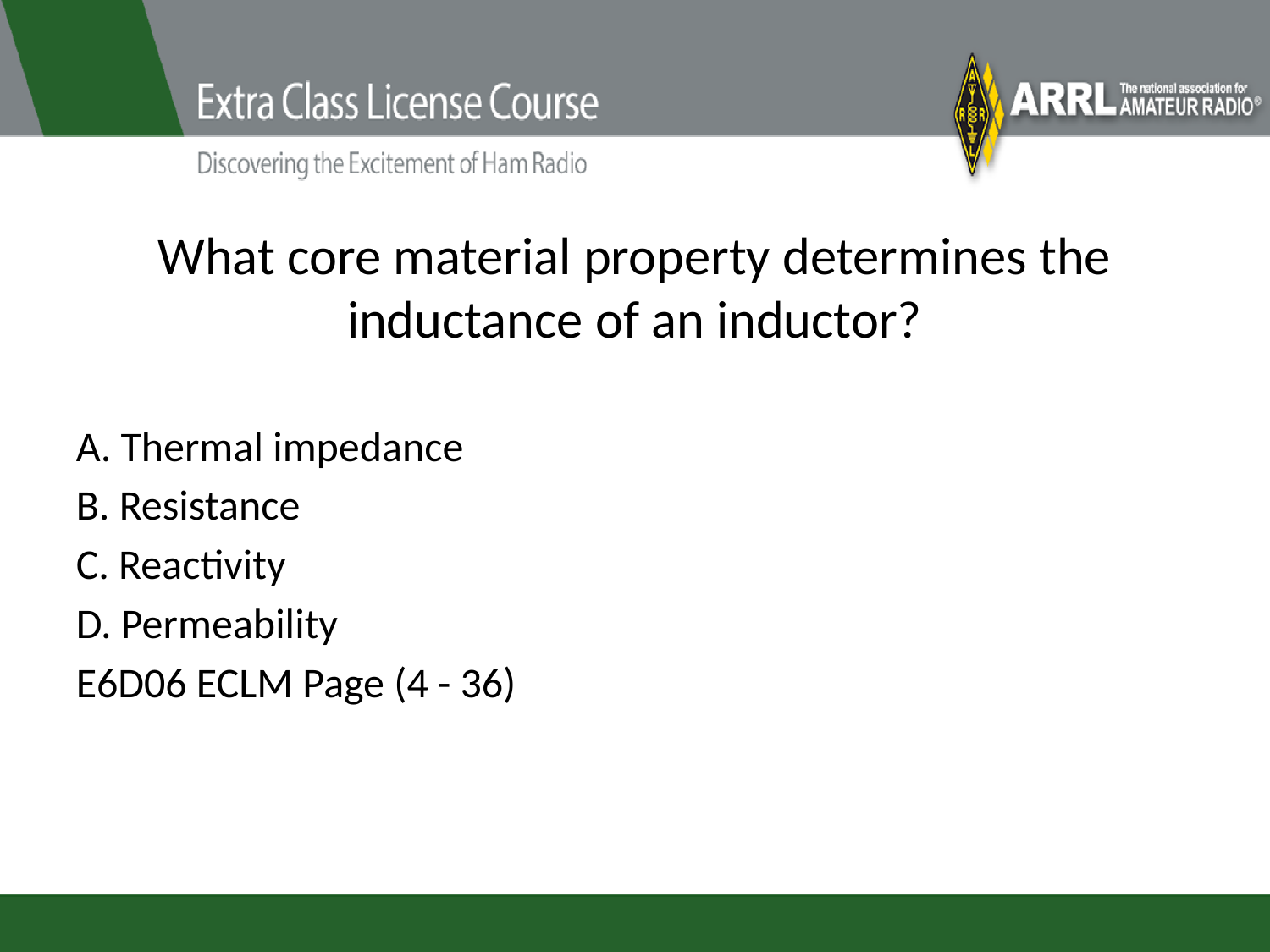

# What core material property determines the inductance of an inductor?
A. Thermal impedance
B. Resistance
C. Reactivity
D. Permeability
E6D06 ECLM Page (4 - 36)